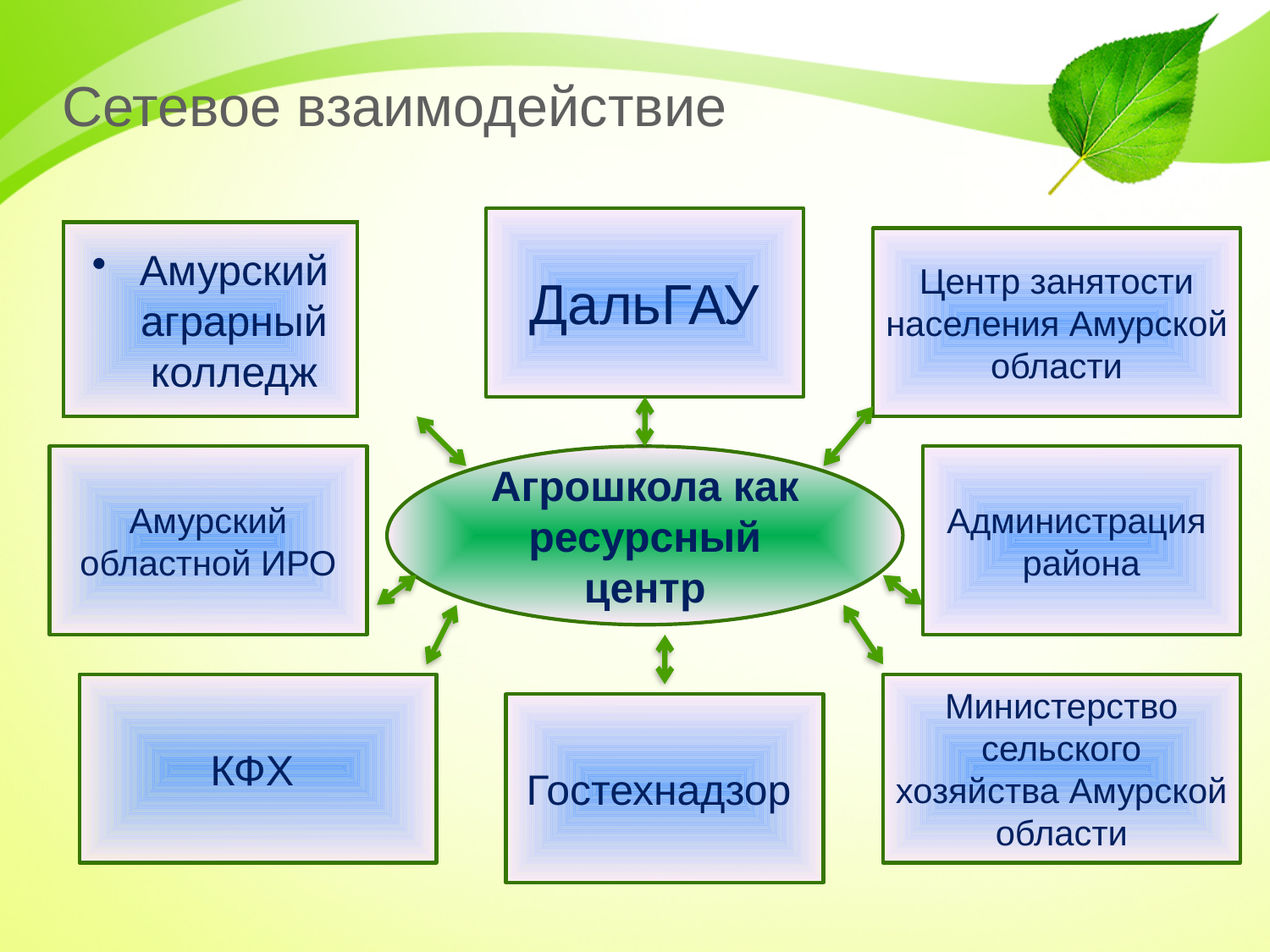

# Сетевое взаимодействие
ДальГАУ
Амурский аграрный колледж
Центр занятости населения Амурской области
Амурский областной ИРО
Агрошкола как ресурсный центр
Администрация  района

КФХ

Министерство сельского хозяйства Амурской области
Гостехнадзор